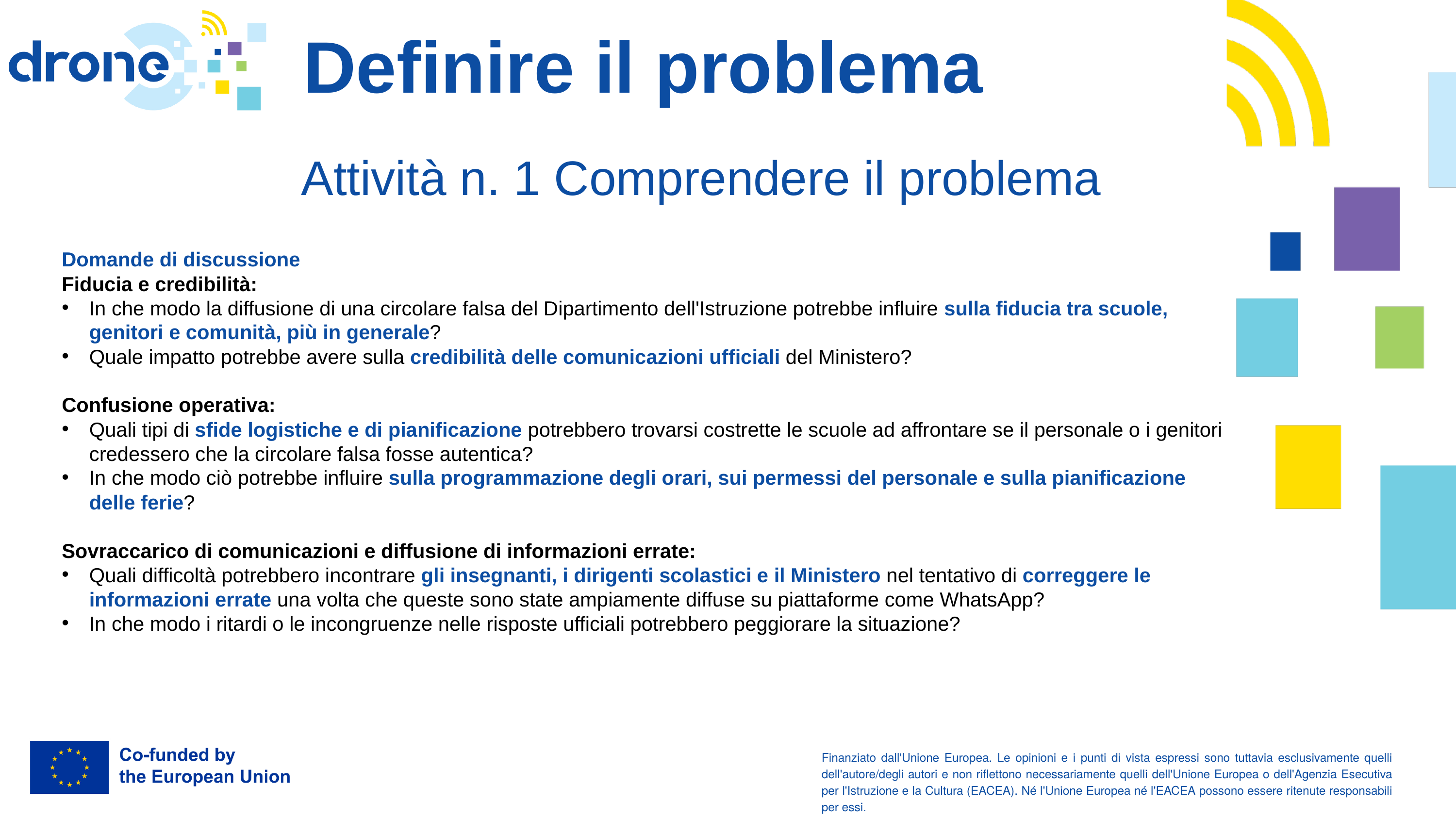

Definire il problema
Attività n. 1 Comprendere il problema
.
02.
01.
Domande di discussione
Fiducia e credibilità:
In che modo la diffusione di una circolare falsa del Dipartimento dell'Istruzione potrebbe influire sulla fiducia tra scuole, genitori e comunità, più in generale?
Quale impatto potrebbe avere sulla credibilità delle comunicazioni ufficiali del Ministero?
Confusione operativa:
Quali tipi di sfide logistiche e di pianificazione potrebbero trovarsi costrette le scuole ad affrontare se il personale o i genitori credessero che la circolare falsa fosse autentica?
In che modo ciò potrebbe influire sulla programmazione degli orari, sui permessi del personale e sulla pianificazione delle ferie?

Sovraccarico di comunicazioni e diffusione di informazioni errate:
Quali difficoltà potrebbero incontrare gli insegnanti, i dirigenti scolastici e il Ministero nel tentativo di correggere le informazioni errate una volta che queste sono state ampiamente diffuse su piattaforme come WhatsApp?
In che modo i ritardi o le incongruenze nelle risposte ufficiali potrebbero peggiorare la situazione?

03.
04.

Finanziato dall'Unione Europea. Le opinioni e i punti di vista espressi sono tuttavia esclusivamente quelli dell'autore/degli autori e non riflettono necessariamente quelli dell'Unione Europea o dell'Agenzia Esecutiva per l'Istruzione e la Cultura (EACEA). Né l'Unione Europea né l'EACEA possono essere ritenute responsabili per essi.